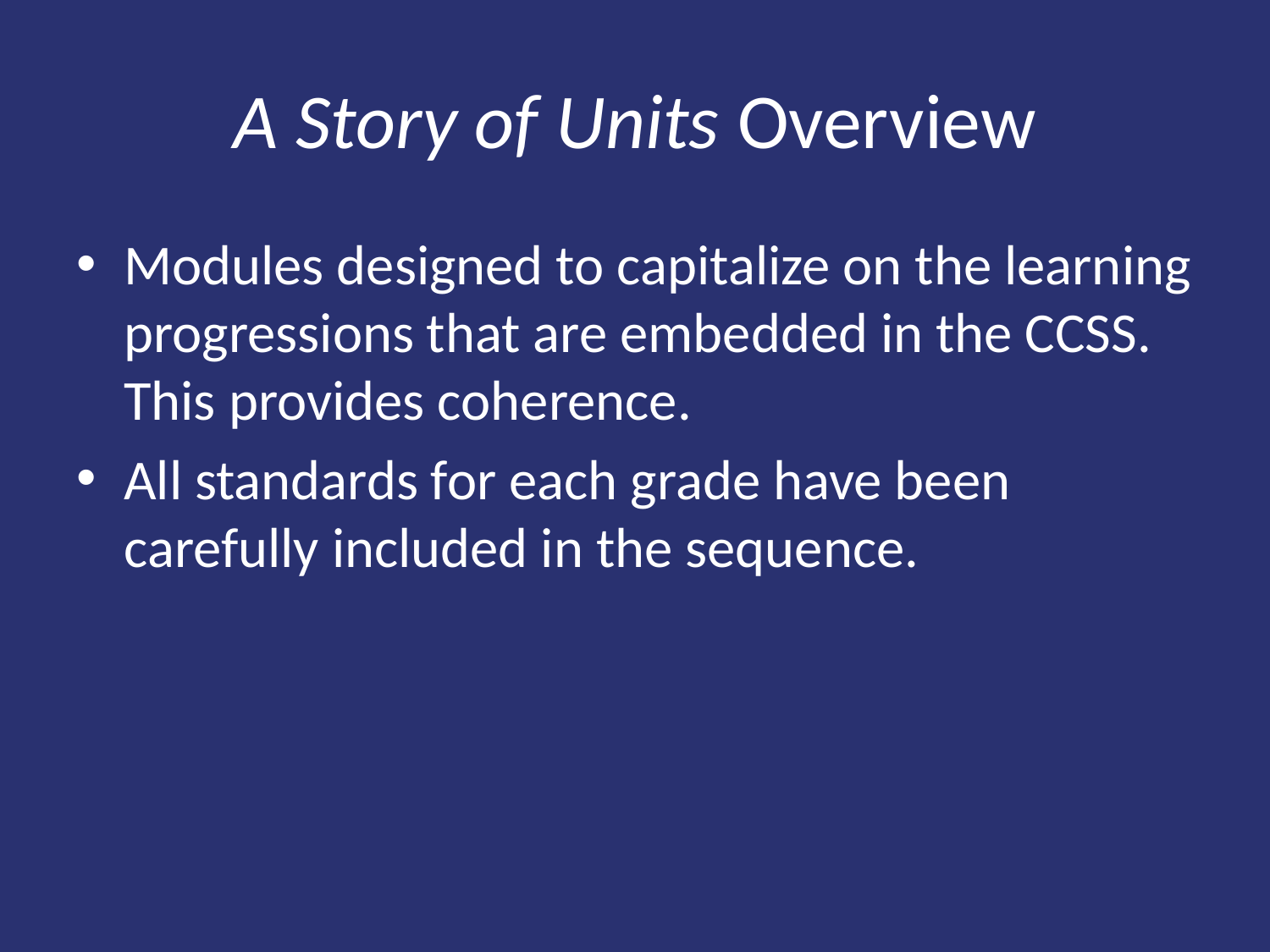

# A Story of Units Overview
Modules designed to capitalize on the learning progressions that are embedded in the CCSS. This provides coherence.
All standards for each grade have been carefully included in the sequence.